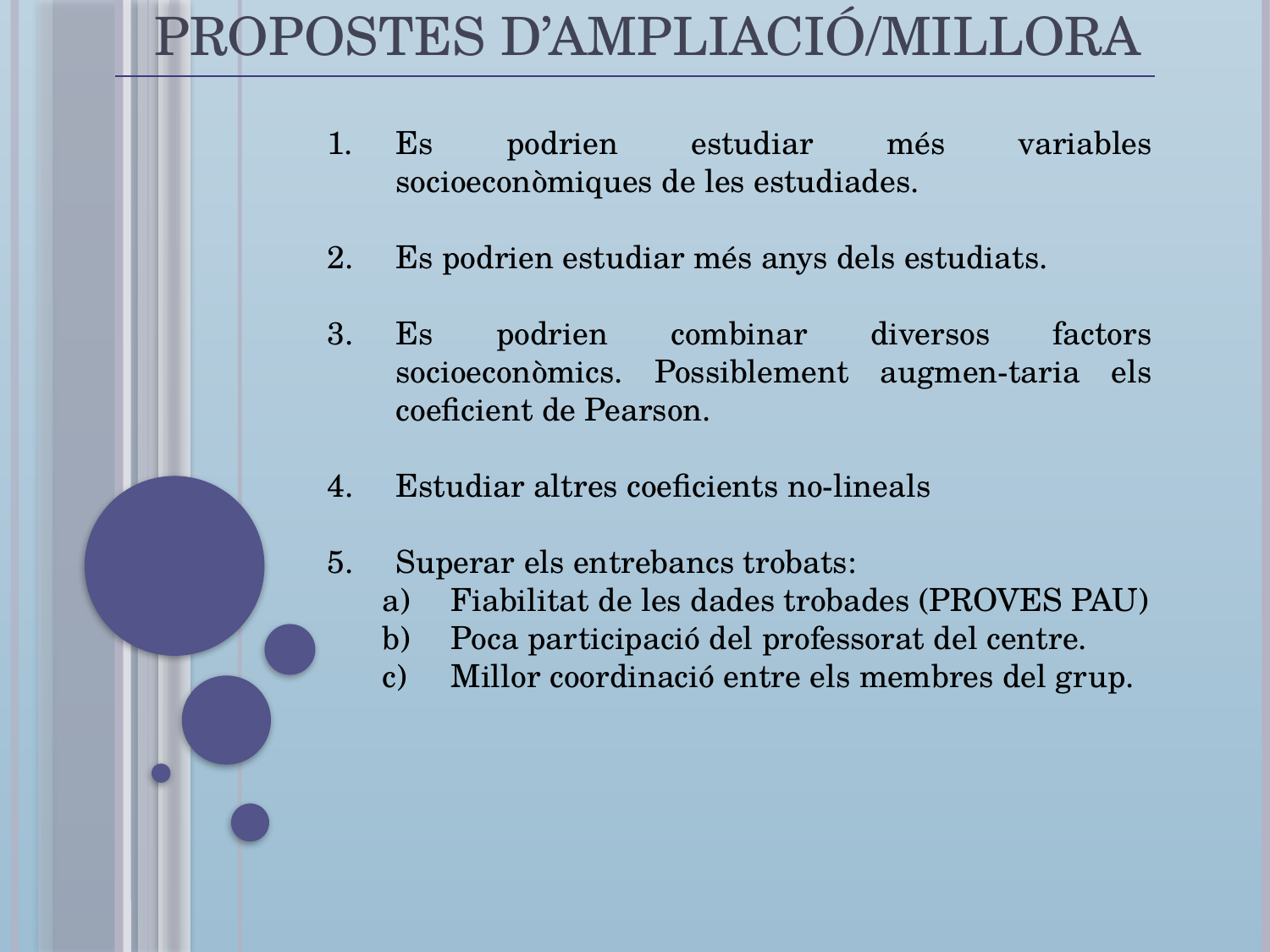

Propostes D’ampliació/Millora

Es podrien estudiar més variables socioeconòmiques de les estudiades.

Es podrien estudiar més anys dels estudiats.

Es podrien combinar diversos factors socioeconòmics. Possiblement augmen-taria els coeficient de Pearson.

Estudiar altres coeficients no-lineals

Superar els entrebancs trobats:
Fiabilitat de les dades trobades (PROVES PAU)
Poca participació del professorat del centre.
Millor coordinació entre els membres del grup.